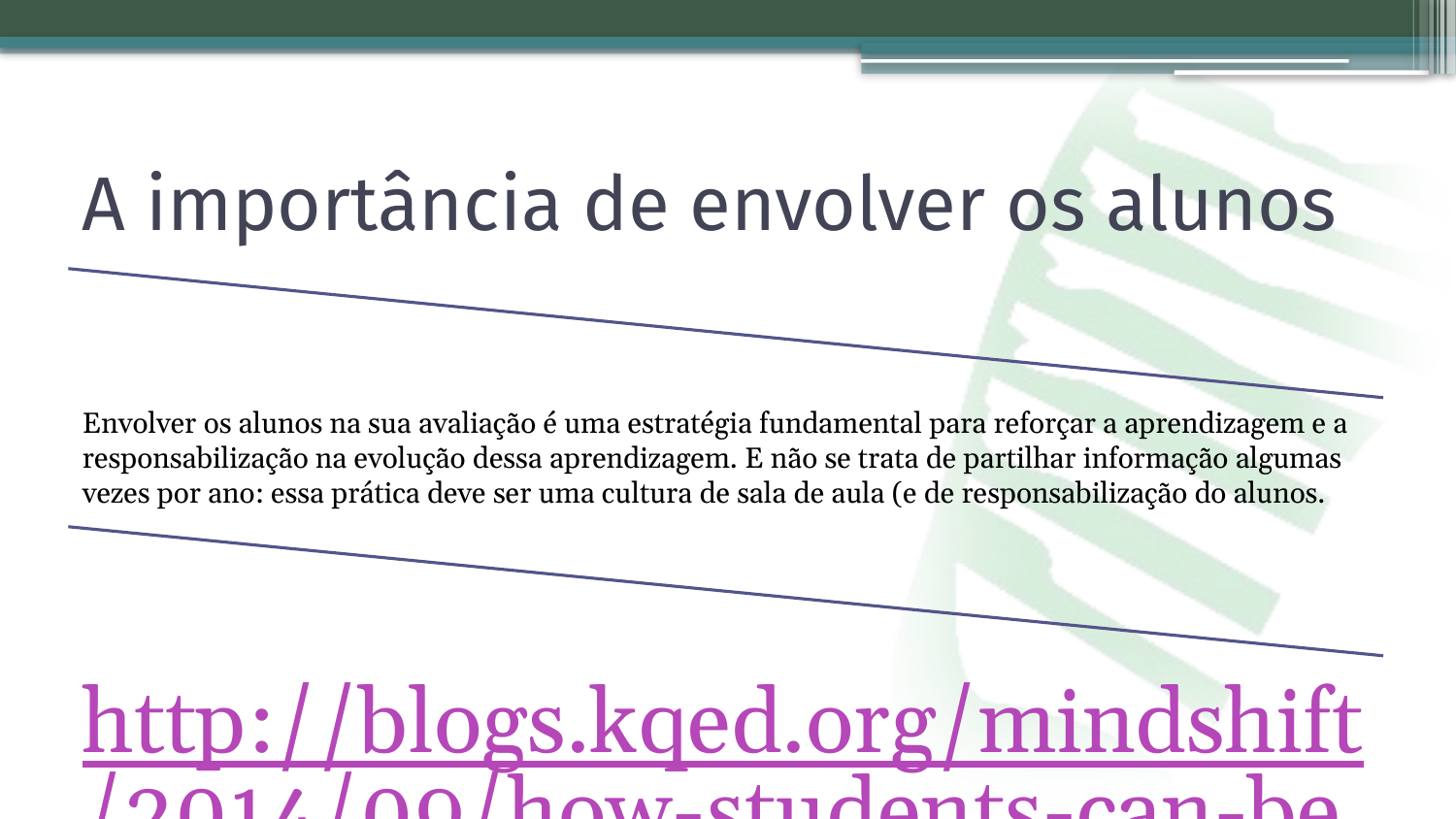

# A importância de envolver os alunos
Envolver os alunos na sua avaliação é uma estratégia fundamental para reforçar a aprendizagem e a responsabilização na evolução dessa aprendizagem. E não se trata de partilhar informação algumas vezes por ano: essa prática deve ser uma cultura de sala de aula (e de responsabilização do alunos.